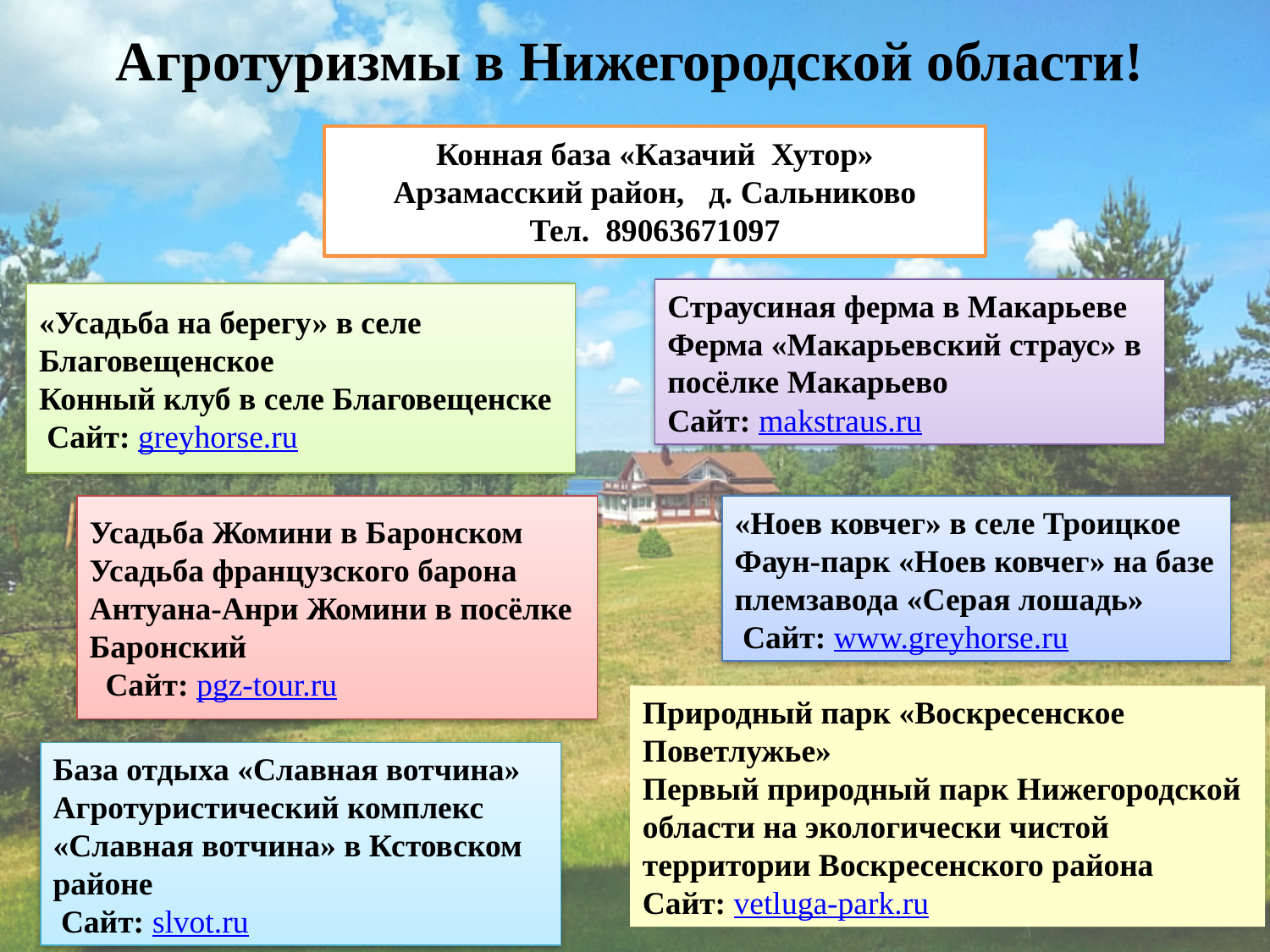

# Агротуризмы в Нижегородской области!

Конная база «Казачий  Хутор»
Арзамасский район,   д. Сальниково
Тел.  89063671097

Страусиная ферма в Макарьеве
Ферма «Макарьевский страус» в посёлке Макарьево
Сайт: makstraus.ru

«Усадьба на берегу» в селе Благовещенское
Конный клуб в селе Благовещенске
 Сайт: greyhorse.ru

Усадьба Жомини в Баронском
Усадьба французского барона Антуана-Анри Жомини в посёлке Баронский
  Сайт: pgz-tour.ru
«Ноев ковчег» в селе Троицкое
Фаун-парк «Ноев ковчег» на базе племзавода «Серая лошадь»
 Сайт: www.greyhorse.ru
Природный парк «Воскресенское Поветлужье»
Первый природный парк Нижегородской области на экологически чистой территории Воскресенского района
Сайт: vetluga-park.ru
База отдыха «Славная вотчина»
Агротуристический комплекс «Славная вотчина» в Кстовском районе
 Сайт: slvot.ru